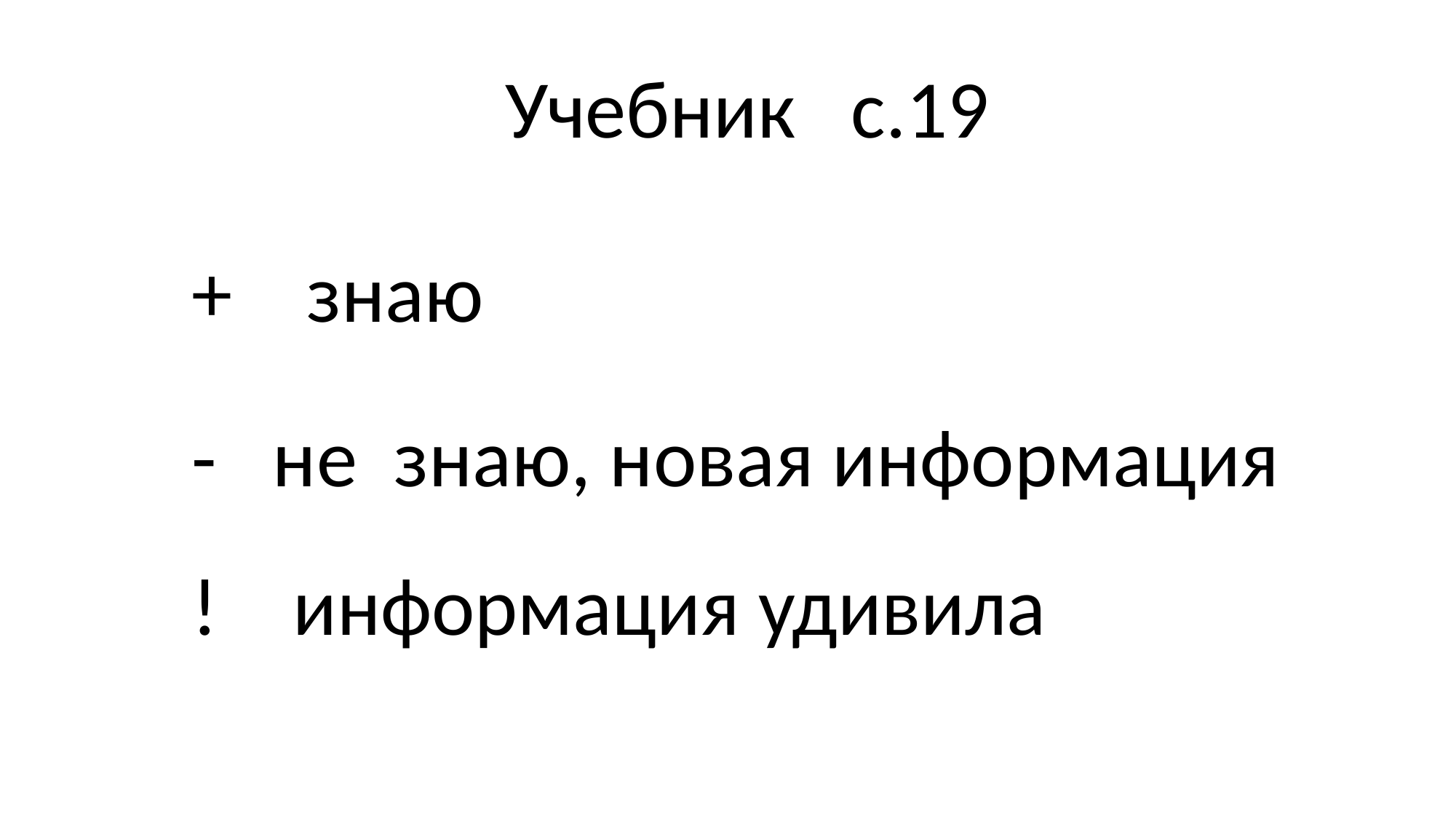

Учебник   с.19
+    знаю
-   не  знаю, новая информация
!    информация удивила